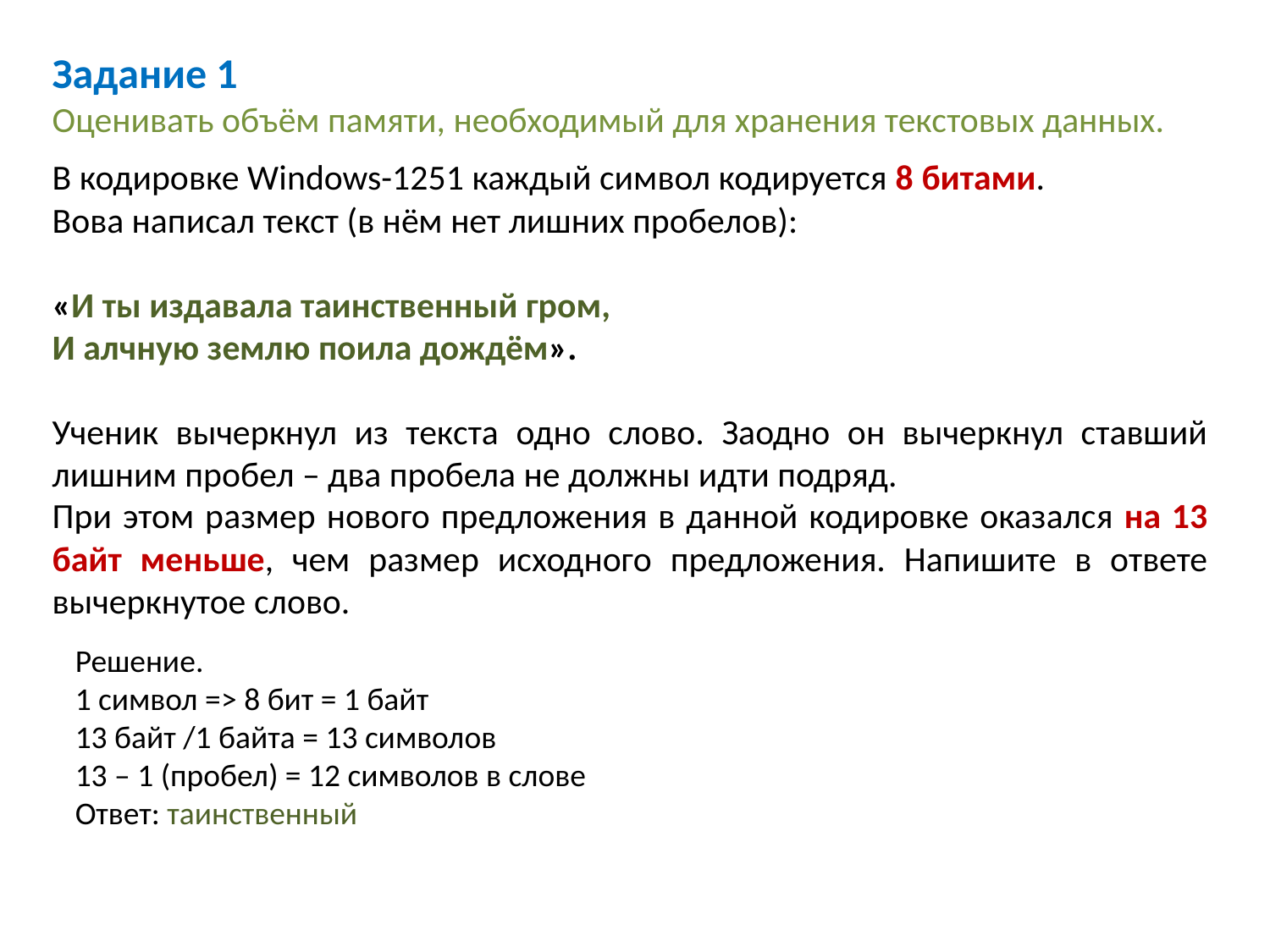

Задание 1
Оценивать объём памяти, необходимый для хранения текстовых данных.
В кодировке Windows-1251 каждый символ кодируется 8 битами.
Вова написал текст (в нём нет лишних пробелов):

«И ты издавала таинственный гром,
И алчную землю поила дождём».

Ученик вычеркнул из текста одно слово. Заодно он вычеркнул ставший лишним пробел – два пробела не должны идти подряд.
При этом размер нового предложения в данной кодировке оказался на 13 байт меньше, чем размер исходного предложения. Напишите в ответе вычеркнутое слово.
Решение.
1 символ => 8 бит = 1 байт
13 байт /1 байта = 13 символов
13 – 1 (пробел) = 12 символов в слове
Ответ: таинственный